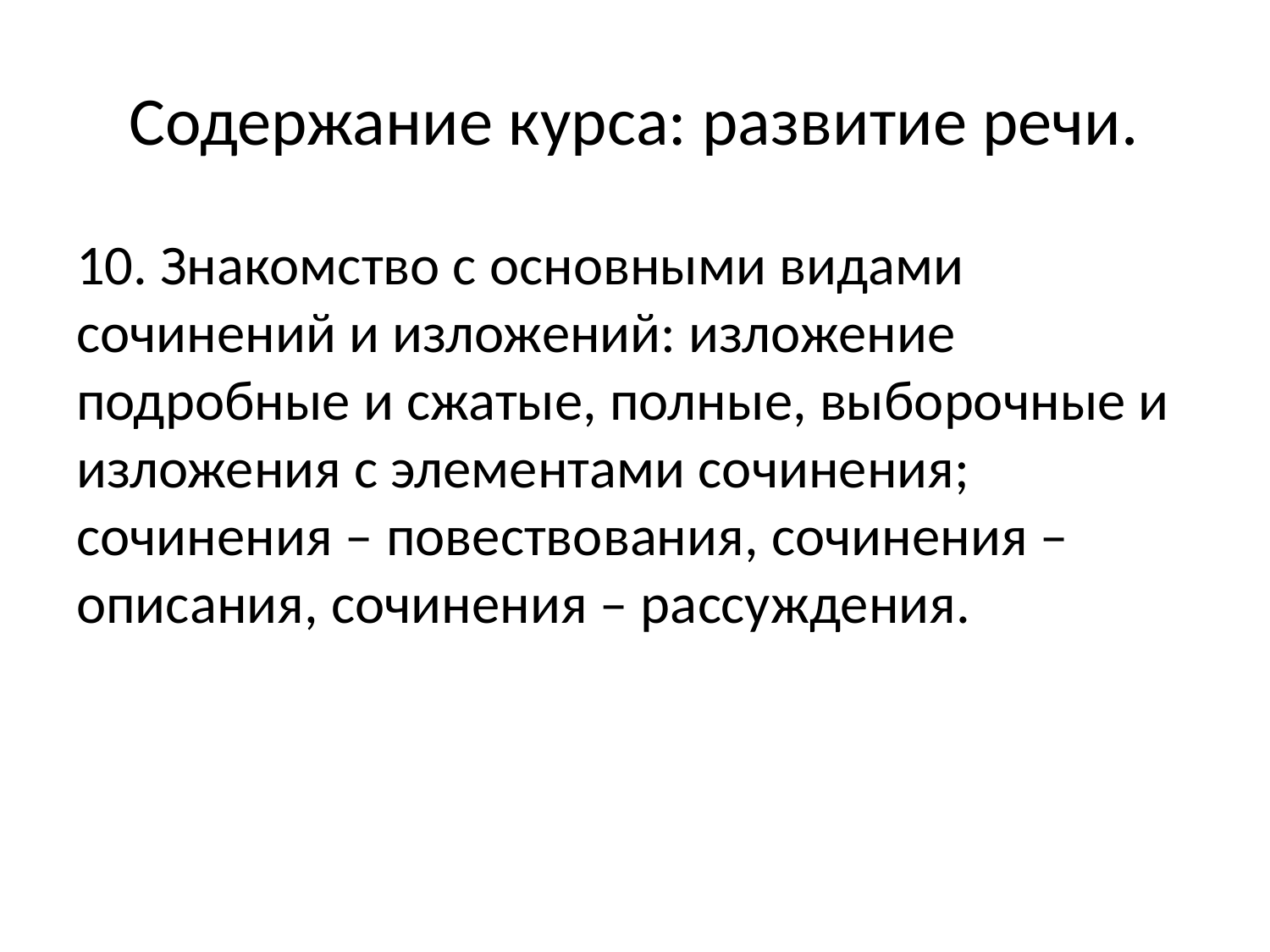

# Содержание курса: развитие речи.
10. Знакомство с основными видами сочинений и изложений: изложение подробные и сжатые, полные, выборочные и изложения с элементами сочинения; сочинения – повествования, сочинения – описания, сочинения – рассуждения.